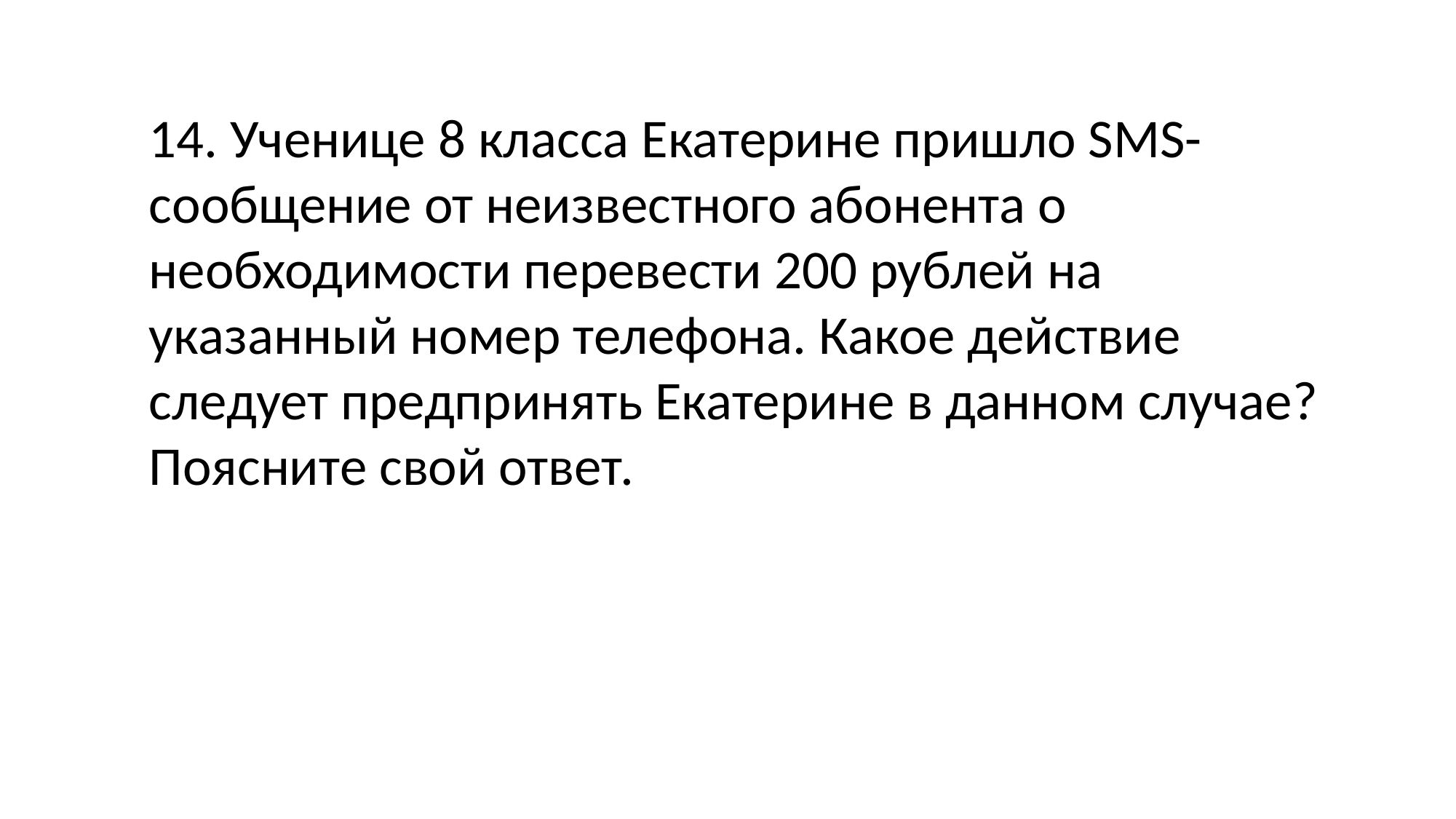

14. Ученице 8 класса Екатерине пришло SMS-сообщение от неизвестного абонента о необходимости перевести 200 рублей на указанный номер телефона. Какое действие следует предпринять Екатерине в данном случае? Поясните свой ответ.